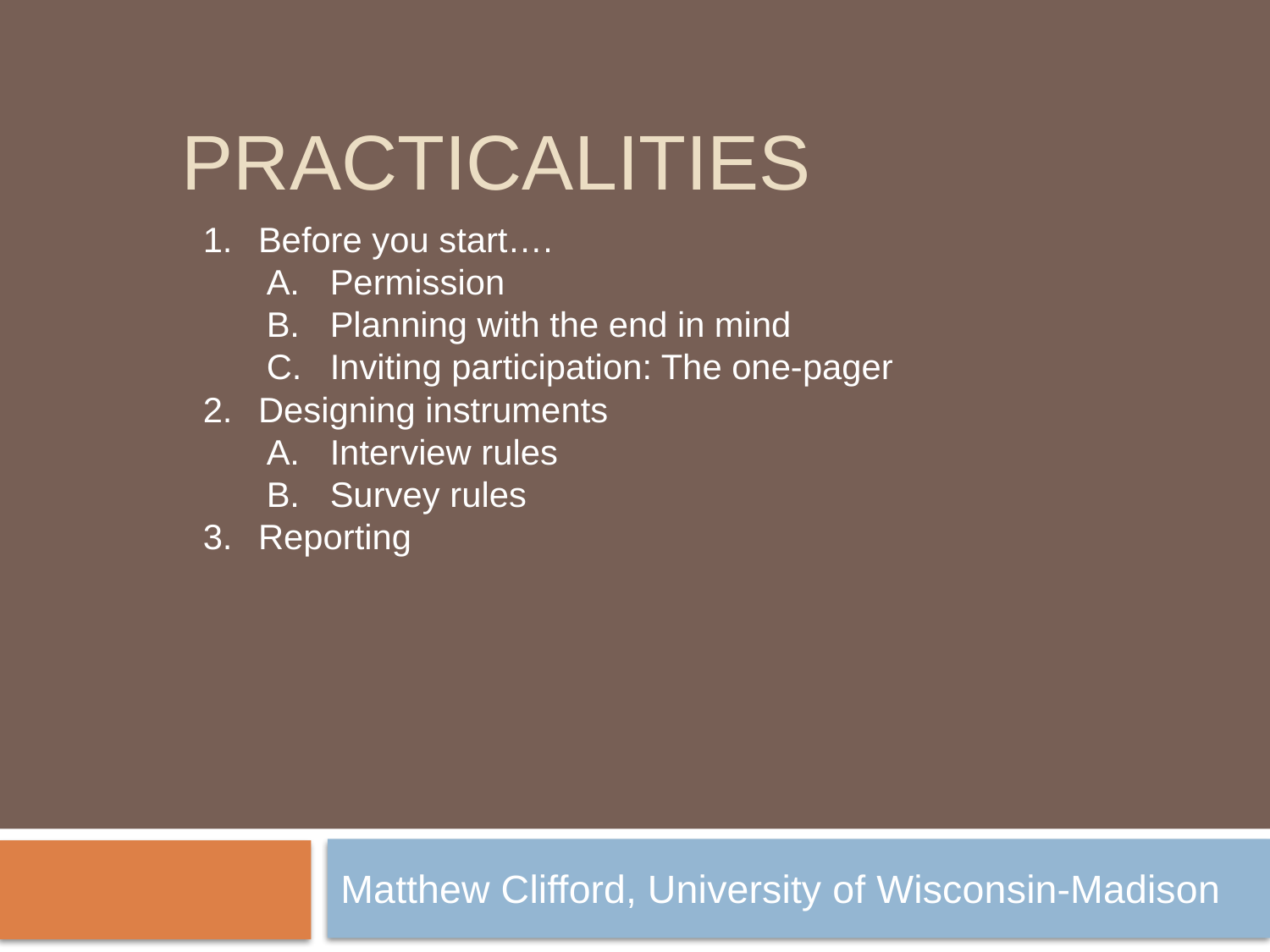

# Practicalities
Before you start….
Permission
Planning with the end in mind
Inviting participation: The one-pager
Designing instruments
Interview rules
Survey rules
Reporting
Matthew Clifford, University of Wisconsin-Madison